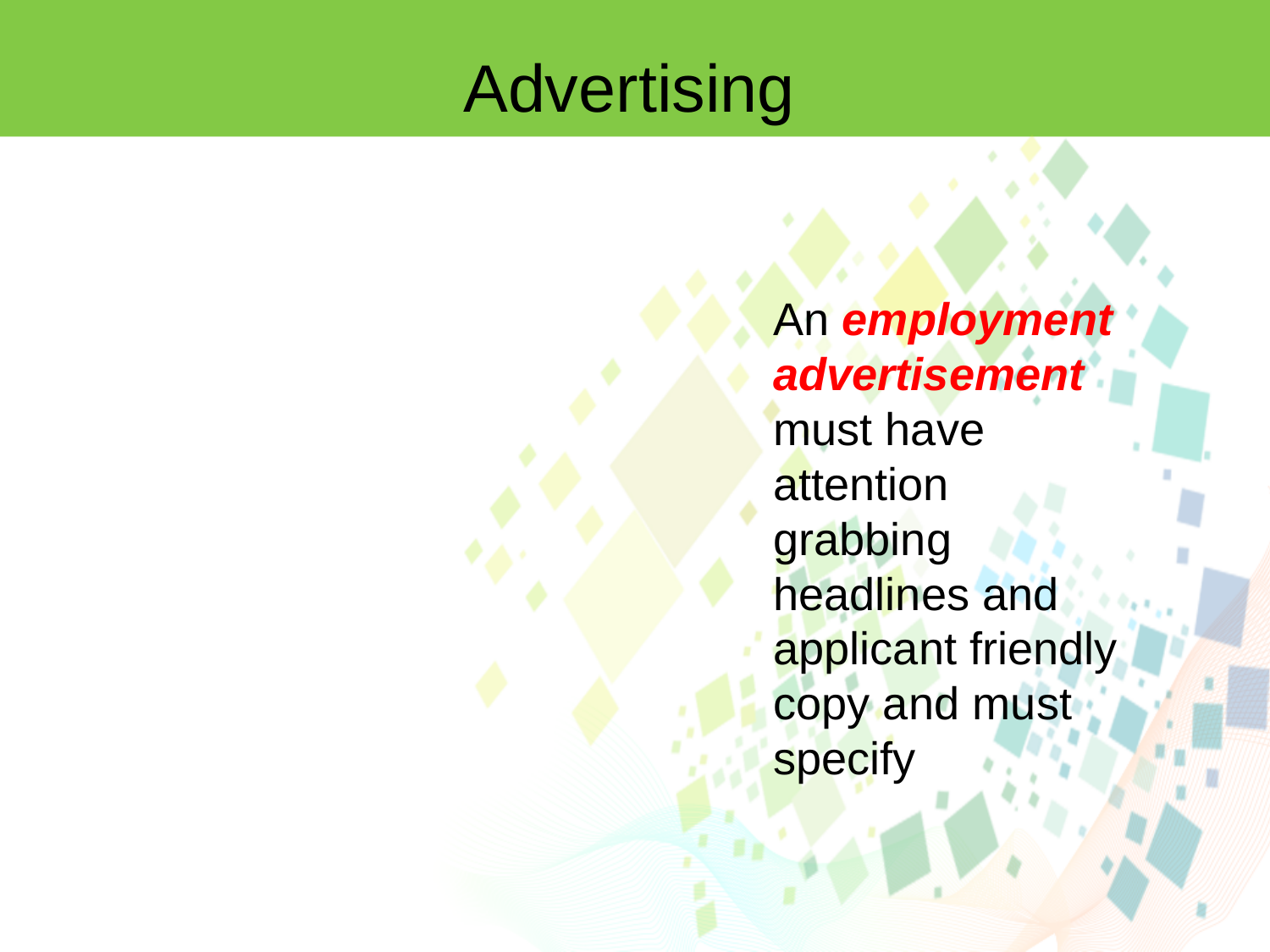

Advertising
An employment advertisement must have attention grabbing headlines and applicant friendly copy and must specify